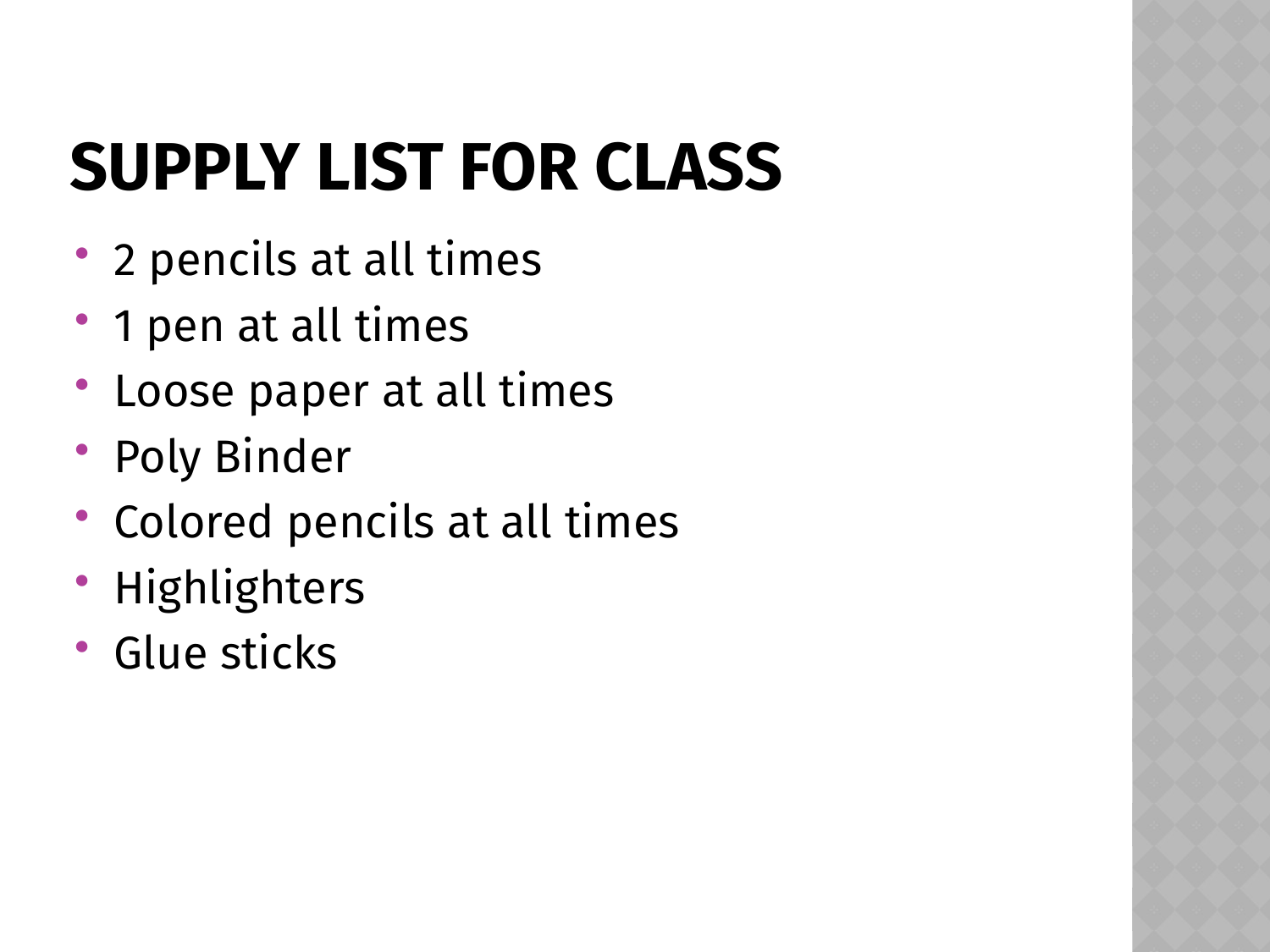

# Supply List for Class
2 pencils at all times
1 pen at all times
Loose paper at all times
Poly Binder
Colored pencils at all times
Highlighters
Glue sticks